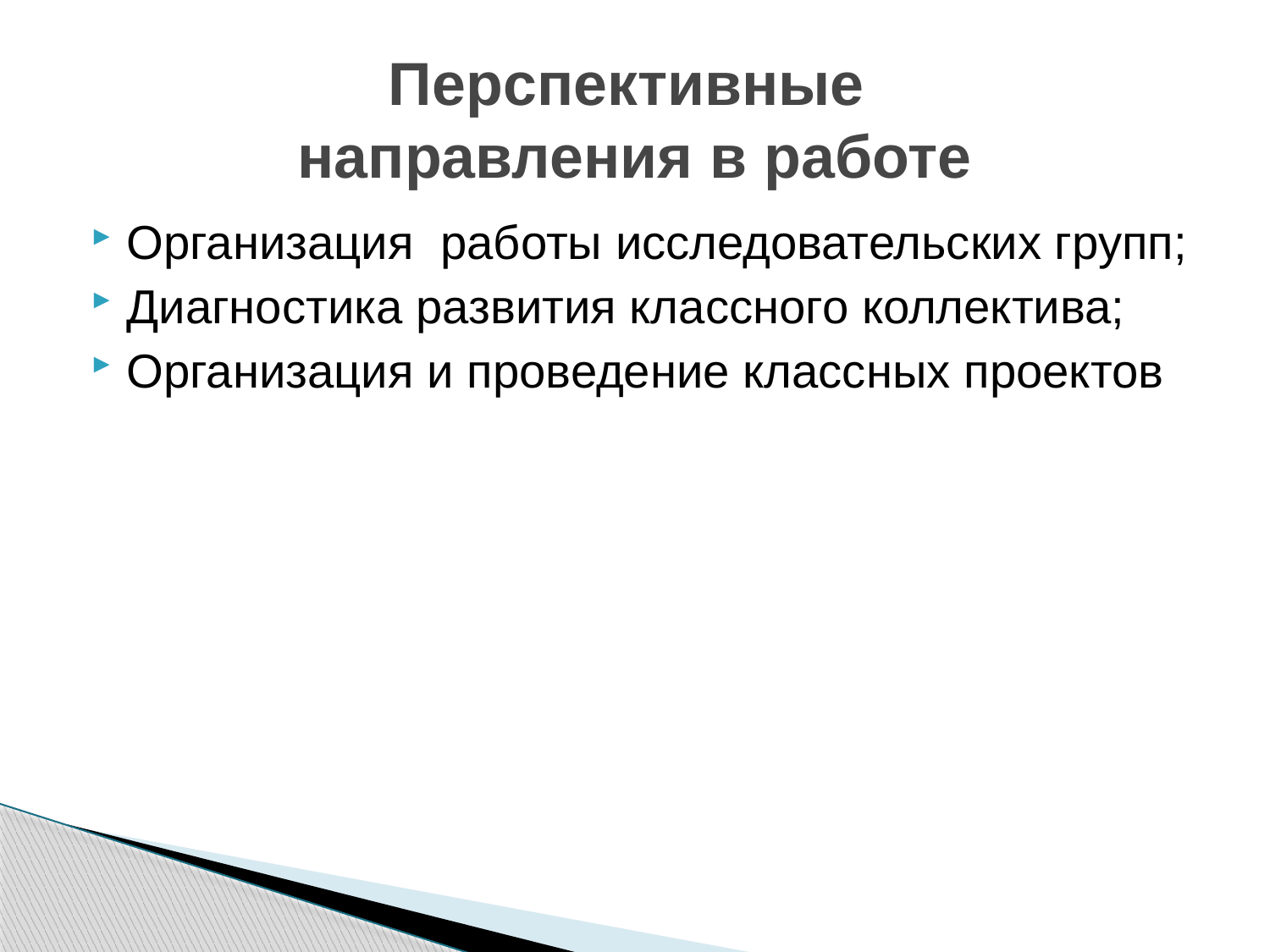

# Перспективные направления в работе
Организация  работы исследовательских групп;
Диагностика развития классного коллектива;
Организация и проведение классных проектов